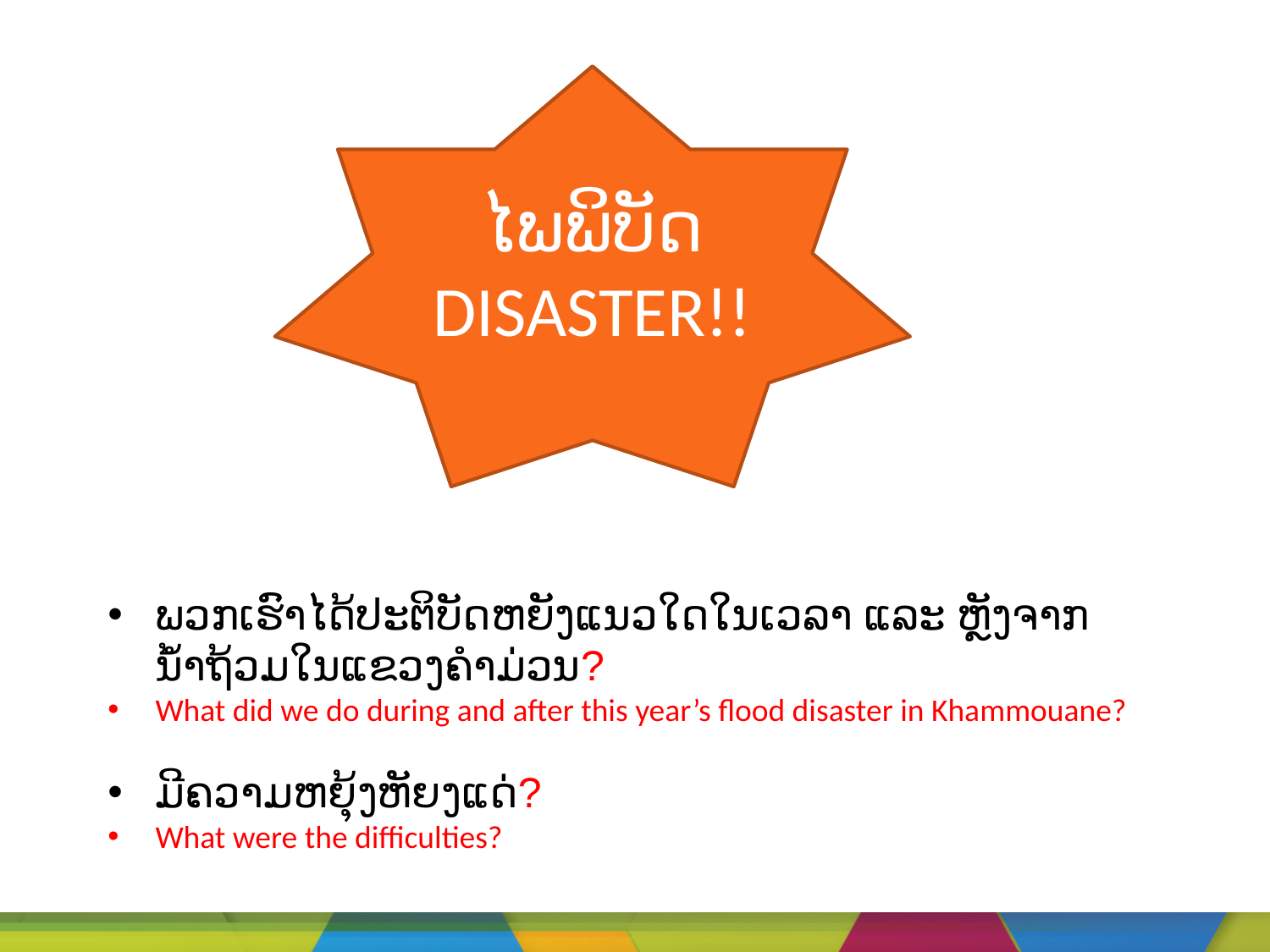

ໄພພິບັດ
DISASTER!!
ພວກເຮົາໄດ້ປະຕິບັດຫຍັງແນວໃດໃນເວລາ ແລະ ຫຼັງຈາກນ້ຳຖ້ວມໃນແຂວງຄຳມ່ວນ?
What did we do during and after this year’s flood disaster in Khammouane?

ມີຄວາມຫຍຸ້ງຫັຍງແດ່?
What were the difficulties?